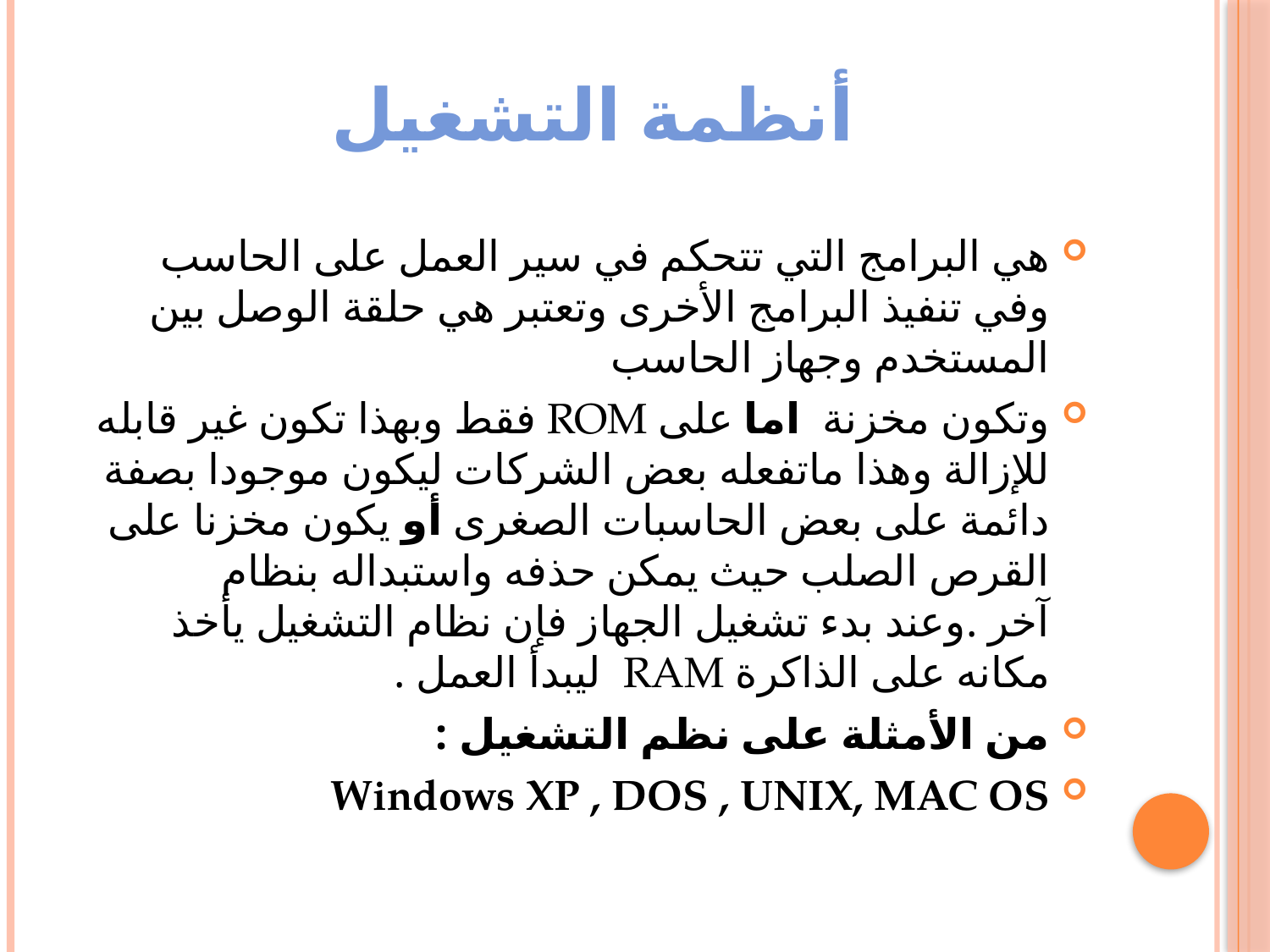

# أنظمة التشغيل
هي البرامج التي تتحكم في سير العمل على الحاسب وفي تنفيذ البرامج الأخرى وتعتبر هي حلقة الوصل بين المستخدم وجهاز الحاسب
وتكون مخزنة  اما على ROM فقط وبهذا تكون غير قابله للإزالة وهذا ماتفعله بعض الشركات ليكون موجودا بصفة دائمة على بعض الحاسبات الصغرى أو يكون مخزنا على القرص الصلب حيث يمكن حذفه واستبداله بنظام آخر .وعند بدء تشغيل الجهاز فإن نظام التشغيل يأخذ مكانه على الذاكرة RAM  ليبدأ العمل .
من الأمثلة على نظم التشغيل :
Windows XP , DOS , UNIX, MAC OS